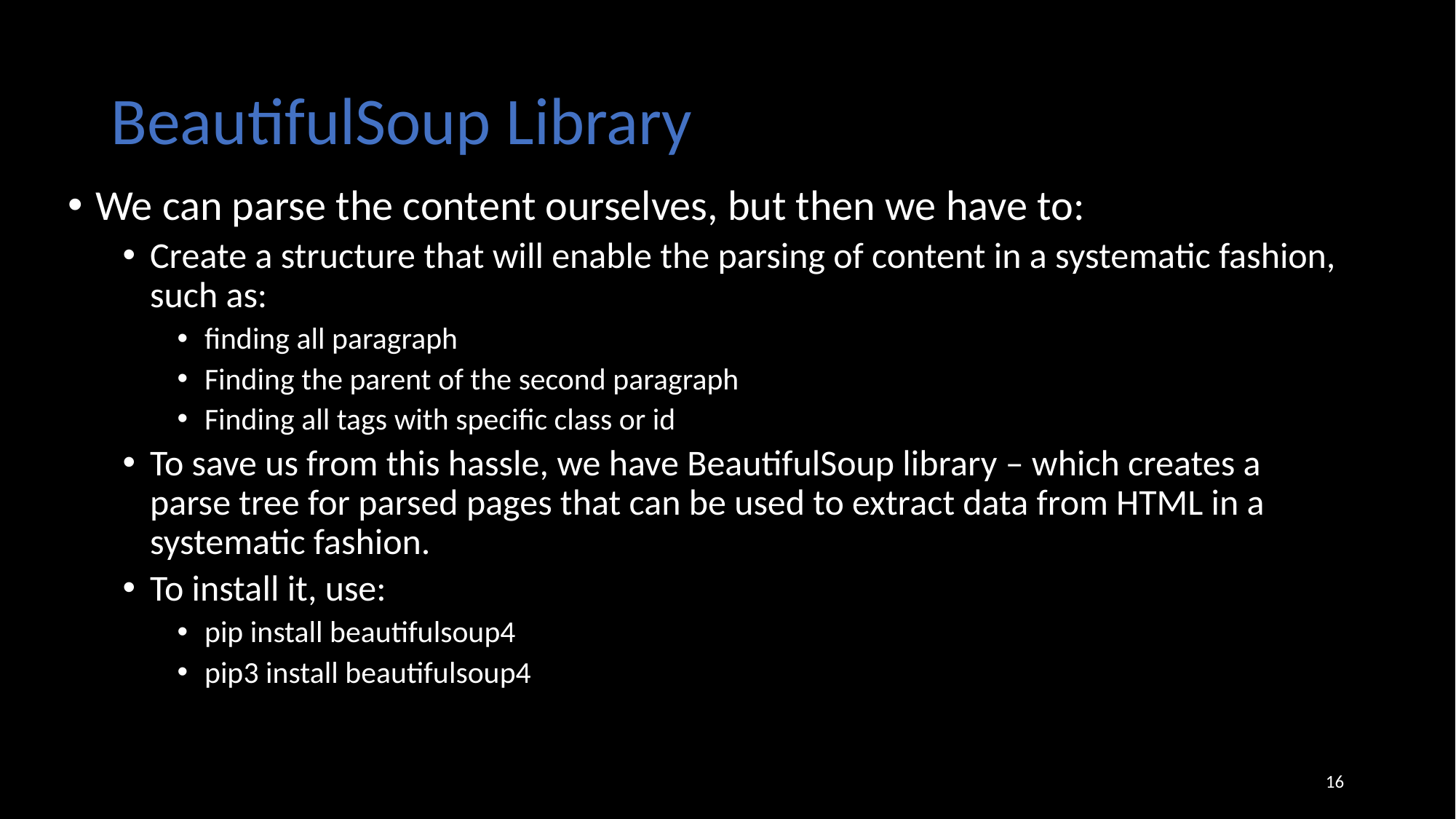

# BeautifulSoup Library
We can parse the content ourselves, but then we have to:
Create a structure that will enable the parsing of content in a systematic fashion, such as:
finding all paragraph
Finding the parent of the second paragraph
Finding all tags with specific class or id
To save us from this hassle, we have BeautifulSoup library – which creates a parse tree for parsed pages that can be used to extract data from HTML in a systematic fashion.
To install it, use:
pip install beautifulsoup4
pip3 install beautifulsoup4

16